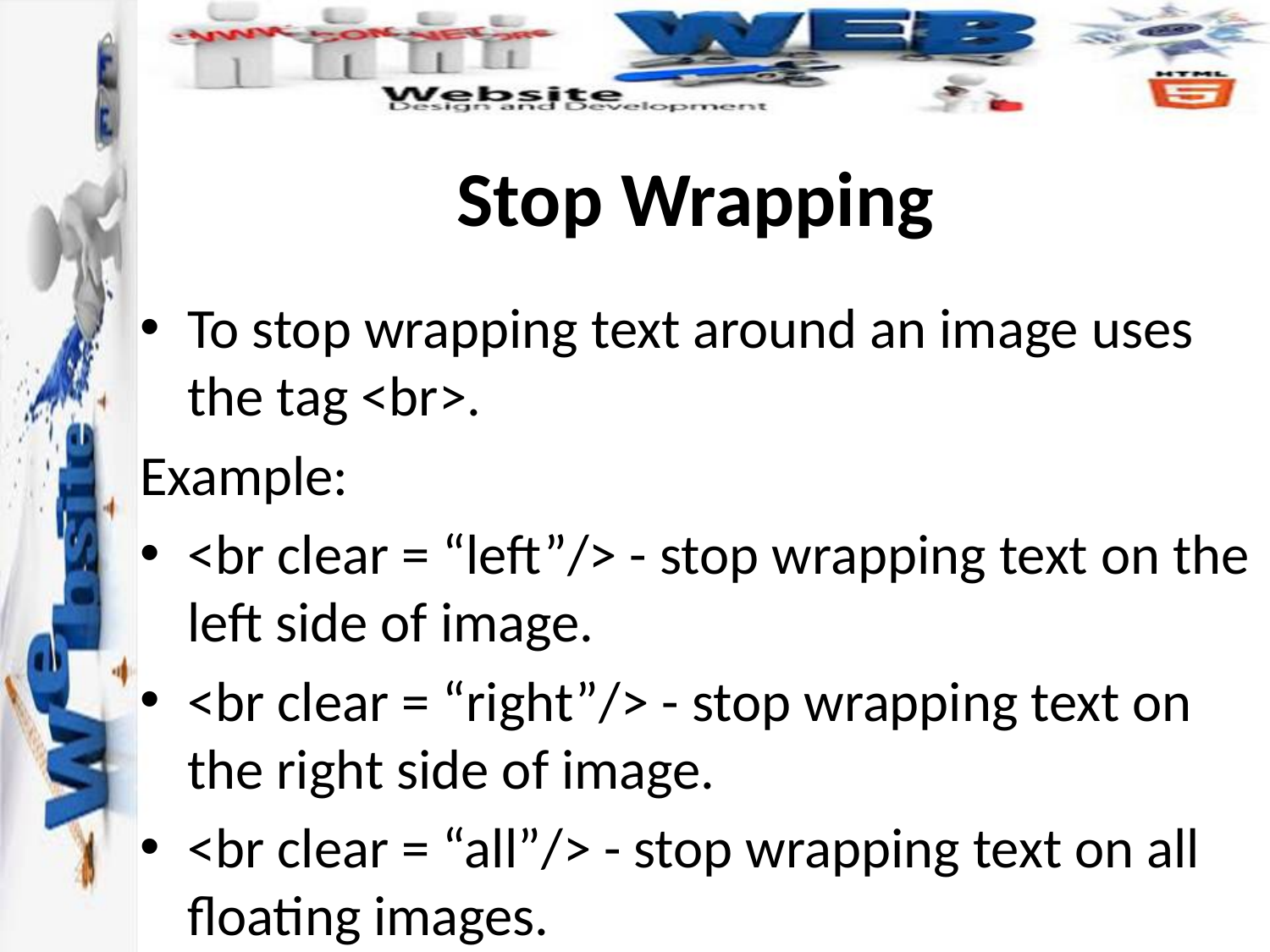

# Stop Wrapping
To stop wrapping text around an image uses the tag <br>.
Example:
<br clear = “left”/> - stop wrapping text on the left side of image.
<br clear = “right”/> - stop wrapping text on the right side of image.
<br clear = “all”/> - stop wrapping text on all floating images.